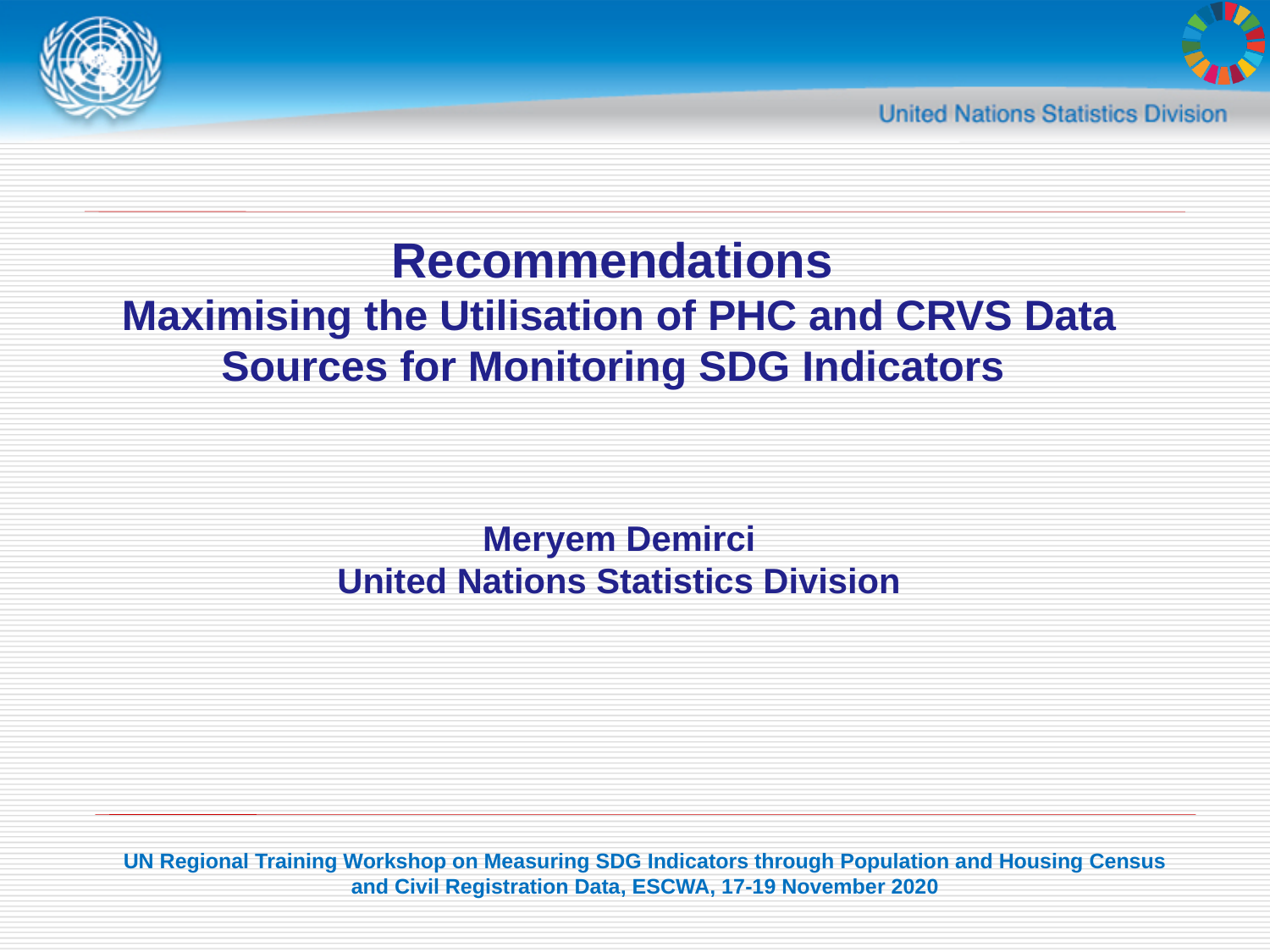

Recommendations
Maximising the Utilisation of PHC and CRVS Data Sources for Monitoring SDG Indicators

Meryem Demirci
United Nations Statistics Division